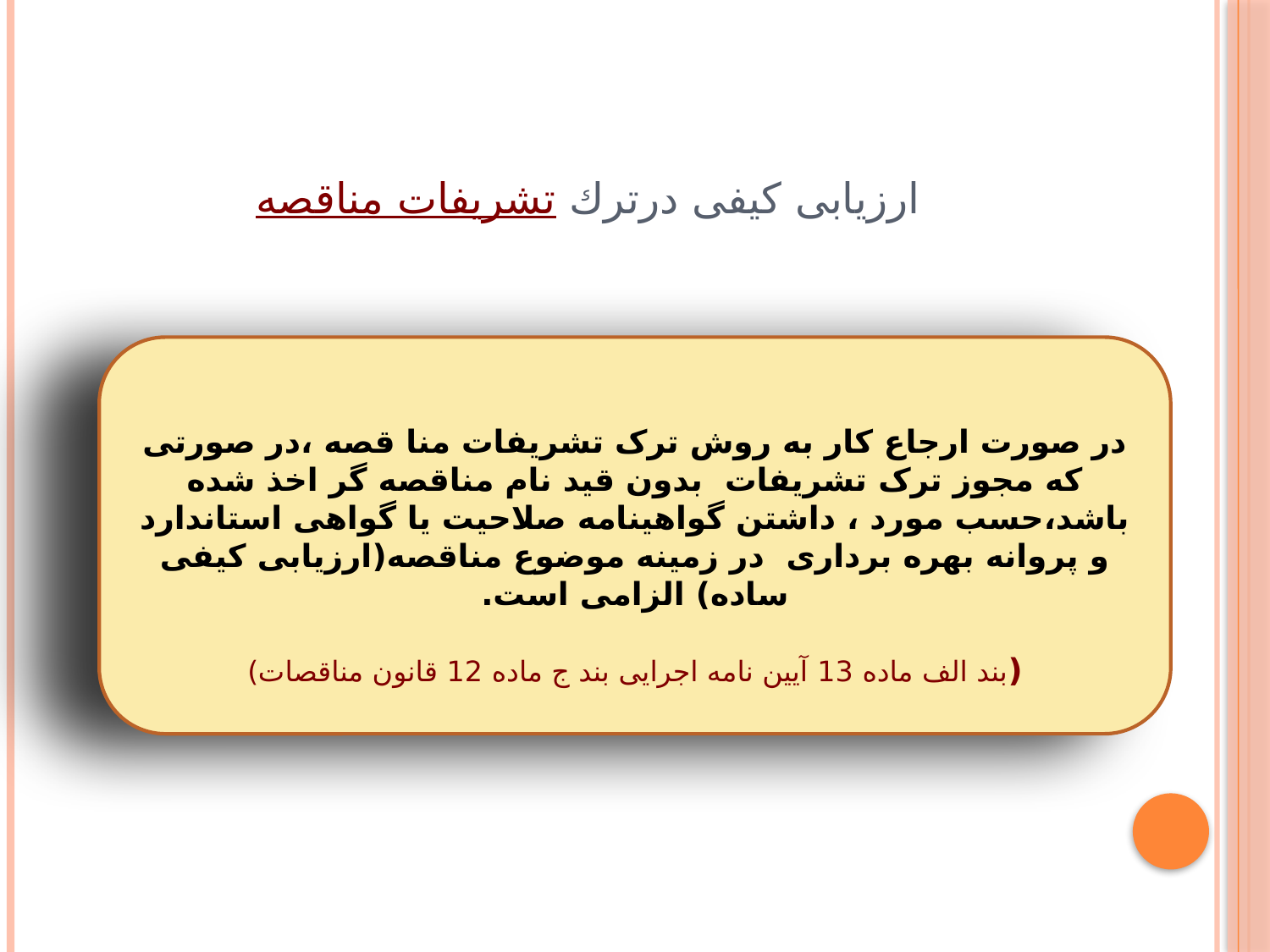

# ارزیابی کیفی درترك تشريفات مناقصه

در صورت ارجاع کار به روش ترک تشریفات منا قصه ،در صورتی که مجوز ترک تشریفات  بدون قید نام مناقصه گر اخذ شده باشد،حسب مورد ، داشتن گواهینامه صلاحیت یا گواهی استاندارد و پروانه بهره برداری  در زمینه موضوع مناقصه(ارزیابی کیفی ساده) الزامی است.

(بند الف ماده 13 آیین نامه اجرایی بند ج ماده 12 قانون مناقصات)